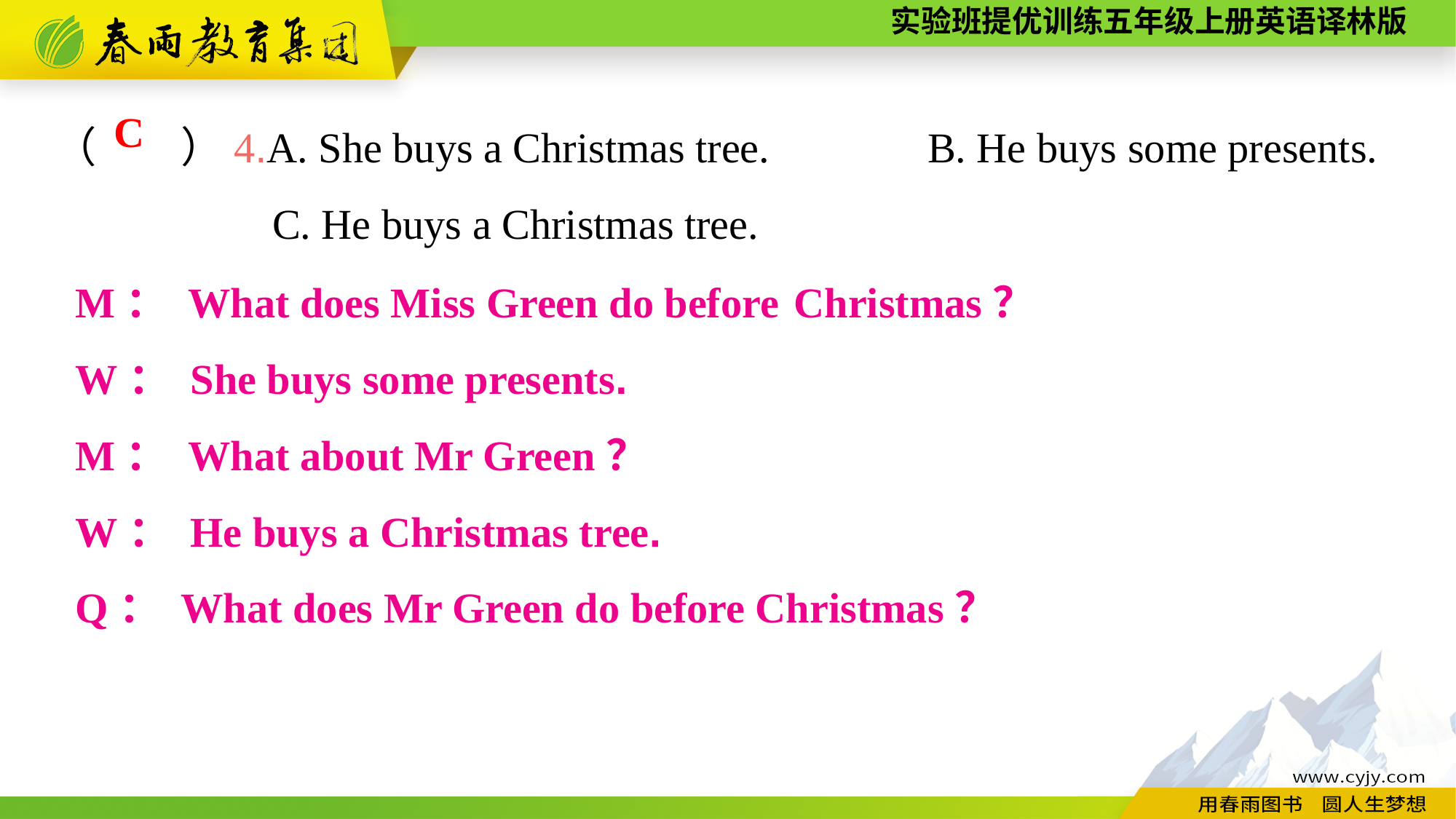

（　　）4.A. She buys a Christmas tree.		B. He buys some presents.
		C. He buys a Christmas tree.
C
M： What does Miss Green do before  Christmas？
W： She buys some presents.
M： What about Mr Green？
W： He buys a Christmas tree.
Q： What does Mr Green do before Christmas？